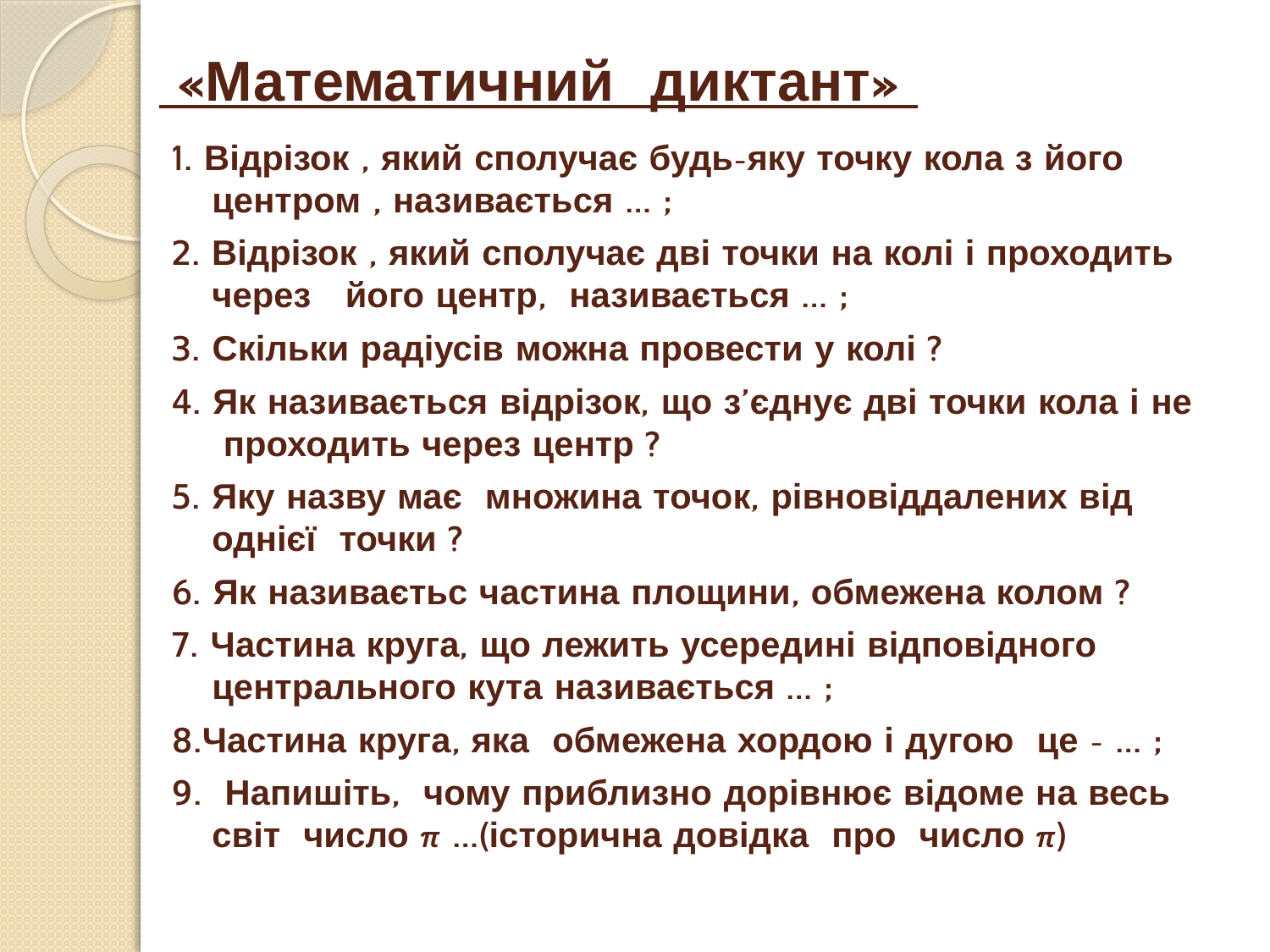

# «Математичний  диктант»
1. Відрізок , який сполучає будь-яку точку кола з його центром , називається … ;
2. Відрізок , який сполучає дві точки на колі і проходить через   його центр,  називається … ;
3. Скільки радіусів можна провести у колі ?
4. Як називається відрізок, що з’єднує дві точки кола і не  проходить через центр ?
5. Яку назву має  множина точок, рівновіддалених від однієї  точки ?
6. Як називаєтьс частина площини, обмежена колом ?
7. Частина круга, що лежить усередині відповідного центрального кута називається … ;
8.Частина круга, яка  обмежена хордою і дугою  це - … ;
9.  Напишіть,  чому приблизно дорівнює відоме на весь світ  число π …(історична довідка  про  число π)